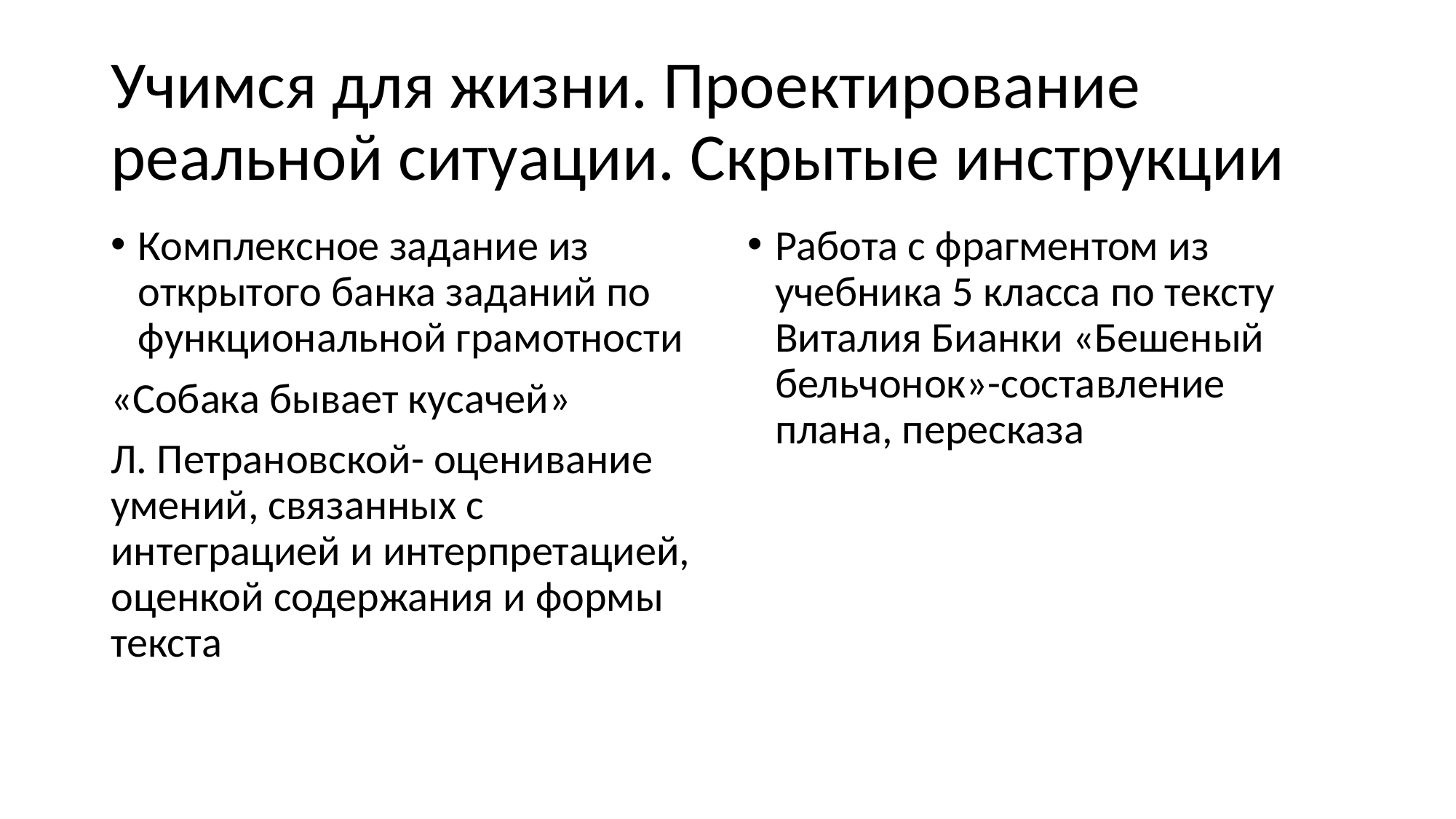

# Учимся для жизни. Проектирование реальной ситуации. Скрытые инструкции
Комплексное задание из открытого банка заданий по функциональной грамотности
«Собака бывает кусачей»
Л. Петрановской- оценивание умений, связанных с интеграцией и интерпретацией, оценкой содержания и формы текста
Работа с фрагментом из учебника 5 класса по тексту Виталия Бианки «Бешеный бельчонок»-составление плана, пересказа